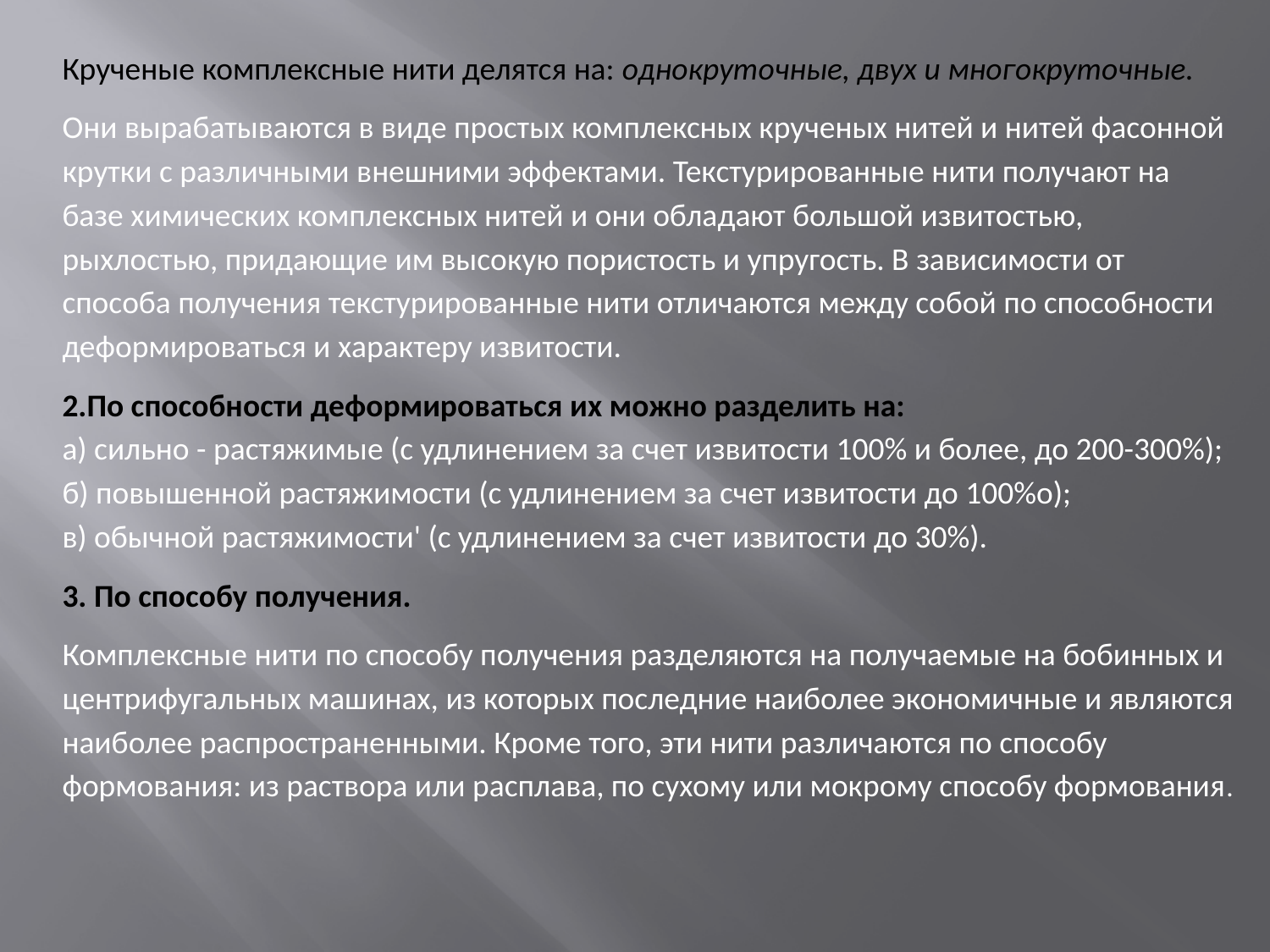

Крученые комплексные нити делятся на: однокруточные, двух и многокруточные.
Они вырабатываются в виде простых комплексных крученых нитей и нитей фасонной крутки с различными внешними эффектами. Текстурированные нити получают на базе химических комплексных нитей и они обладают большой извитостью, рыхлостью, придающие им высокую пористость и упругость. В зависимости от способа получения текстурированные нити отличаются между собой по способности деформироваться и характеру извитости.
2.По способности деформироваться их можно разделить на:
а) сильно - растяжимые (с удлинением за счет извитости 100% и более, до 200-300%);
б) повышенной растяжимости (с удлинением за счет извитости до 100%о);
в) обычной растяжимости' (с удлинением за счет извитости до 30%).
3. По способу получения.
Комплексные нити по способу получения разделяются на получаемые на бобинных и центрифугальных машинах, из которых последние наиболее экономичные и являются наиболее распространенными. Кроме того, эти нити различаются по способу формования: из раствора или расплава, по сухому или мокрому способу формования.